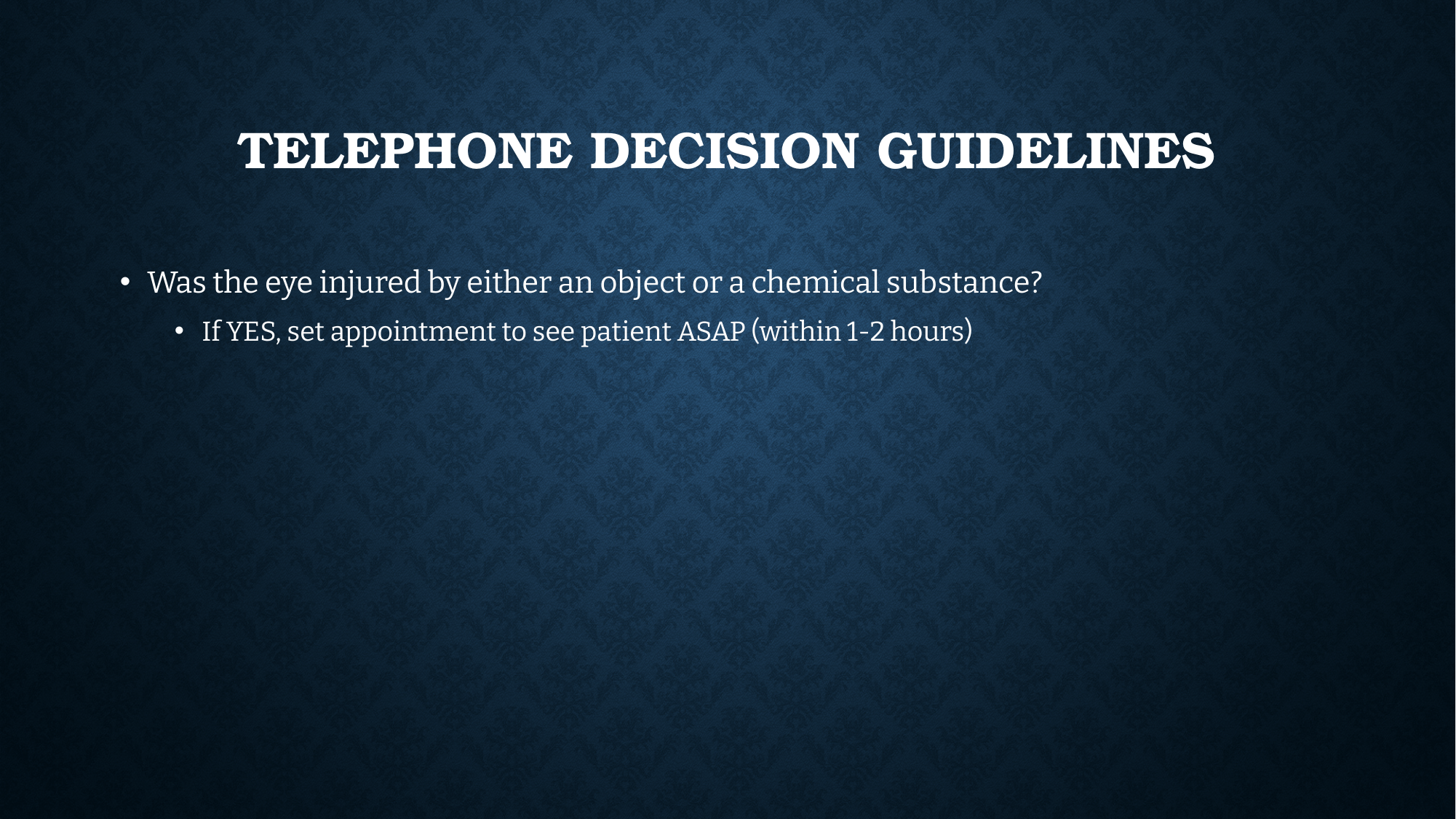

# Telephone Decision guidelines
Was the eye injured by either an object or a chemical substance?
If YES, set appointment to see patient ASAP (within 1-2 hours)